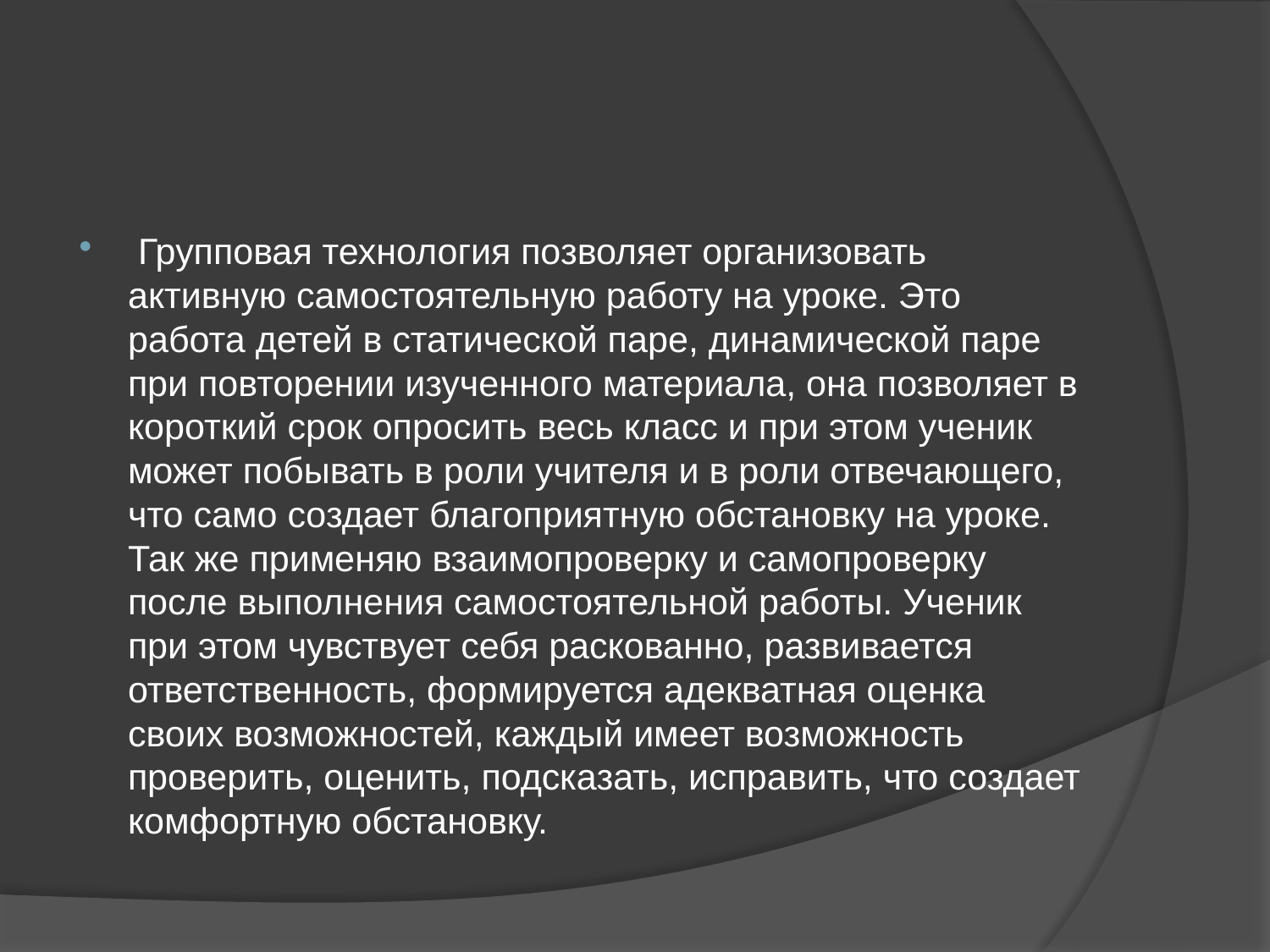

#
 Групповая технология позволяет организовать активную самостоятельную работу на уроке. Это работа детей в статической паре, динамической паре при повторении изученного материала, она позволяет в короткий срок опросить весь класс и при этом ученик может побывать в роли учителя и в роли отвечающего, что само создает благоприятную обстановку на уроке. Так же применяю взаимопроверку и самопроверку после выполнения самостоятельной работы. Ученик при этом чувствует себя раскованно, развивается ответственность, формируется адекватная оценка своих возможностей, каждый имеет возможность проверить, оценить, подсказать, исправить, что создает комфортную обстановку.